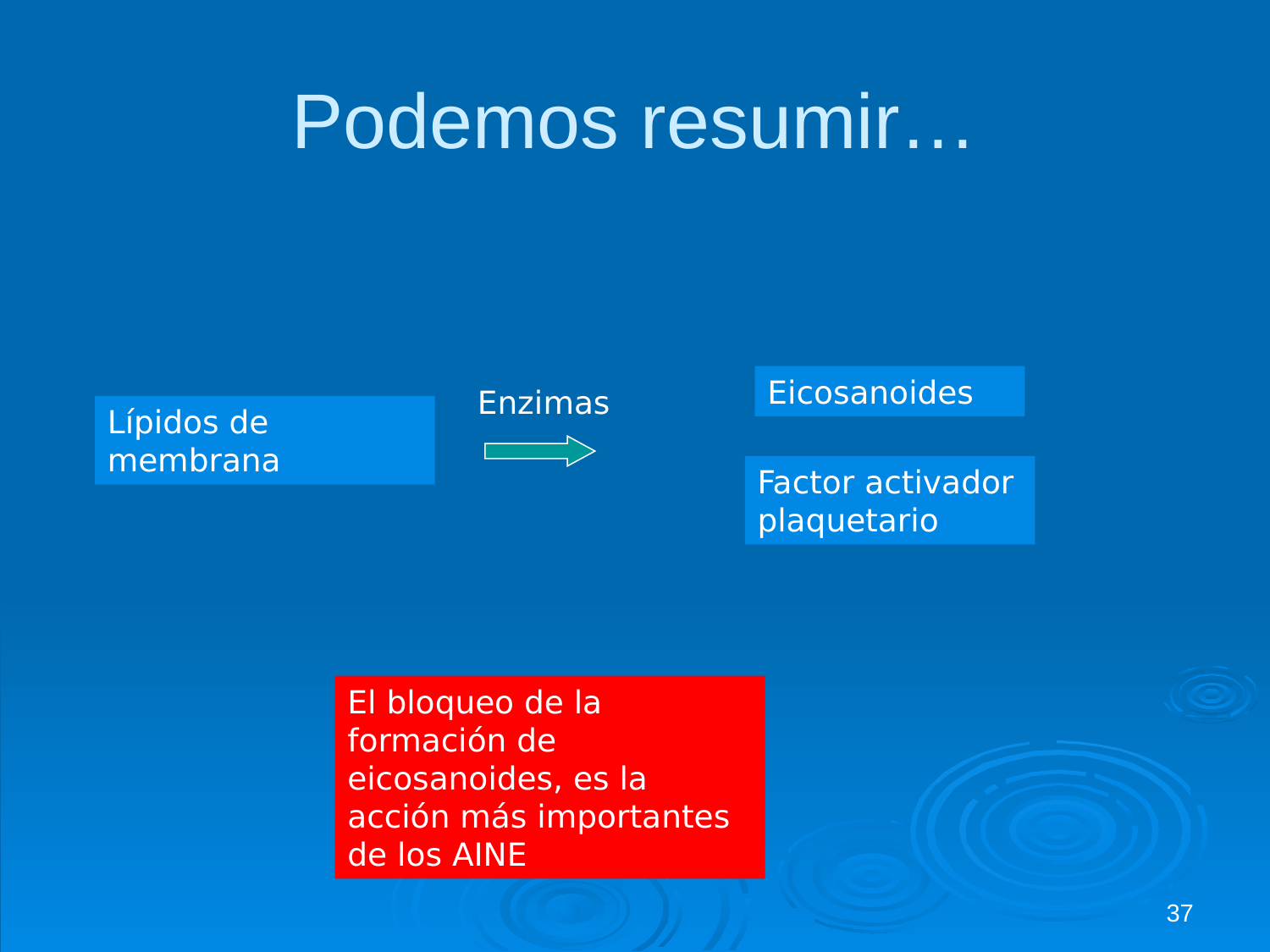

# Podemos resumir…

Eicosanoides
Enzimas
Lípidos de membrana

Factor activador plaquetario
El bloqueo de la formación de eicosanoides, es la acción más importantes de los AINE
37